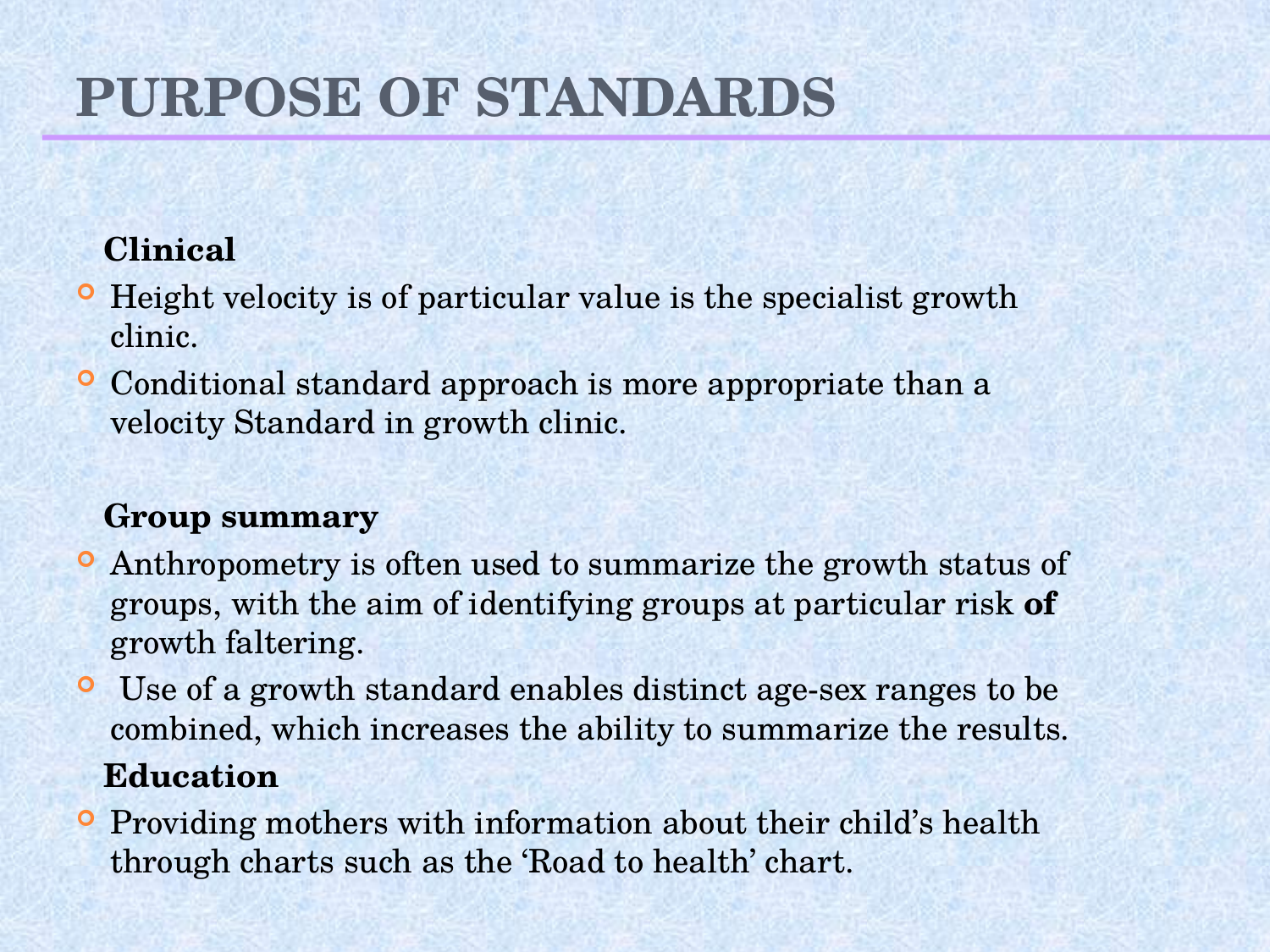

# PURPOSE OF STANDARDS

   Clinical
Height velocity is of particular value is the specialist growth clinic.
Conditional standard approach is more appropriate than a velocity Standard in growth clinic.

   Group summary
Anthropometry is often used to summarize the growth status of groups, with the aim of identifying groups at particular risk of growth faltering.
 Use of a growth standard enables distinct age-sex ranges to be combined, which increases the ability to summarize the results.
   Education
Providing mothers with information about their child’s health through charts such as the ‘Road to health’ chart.